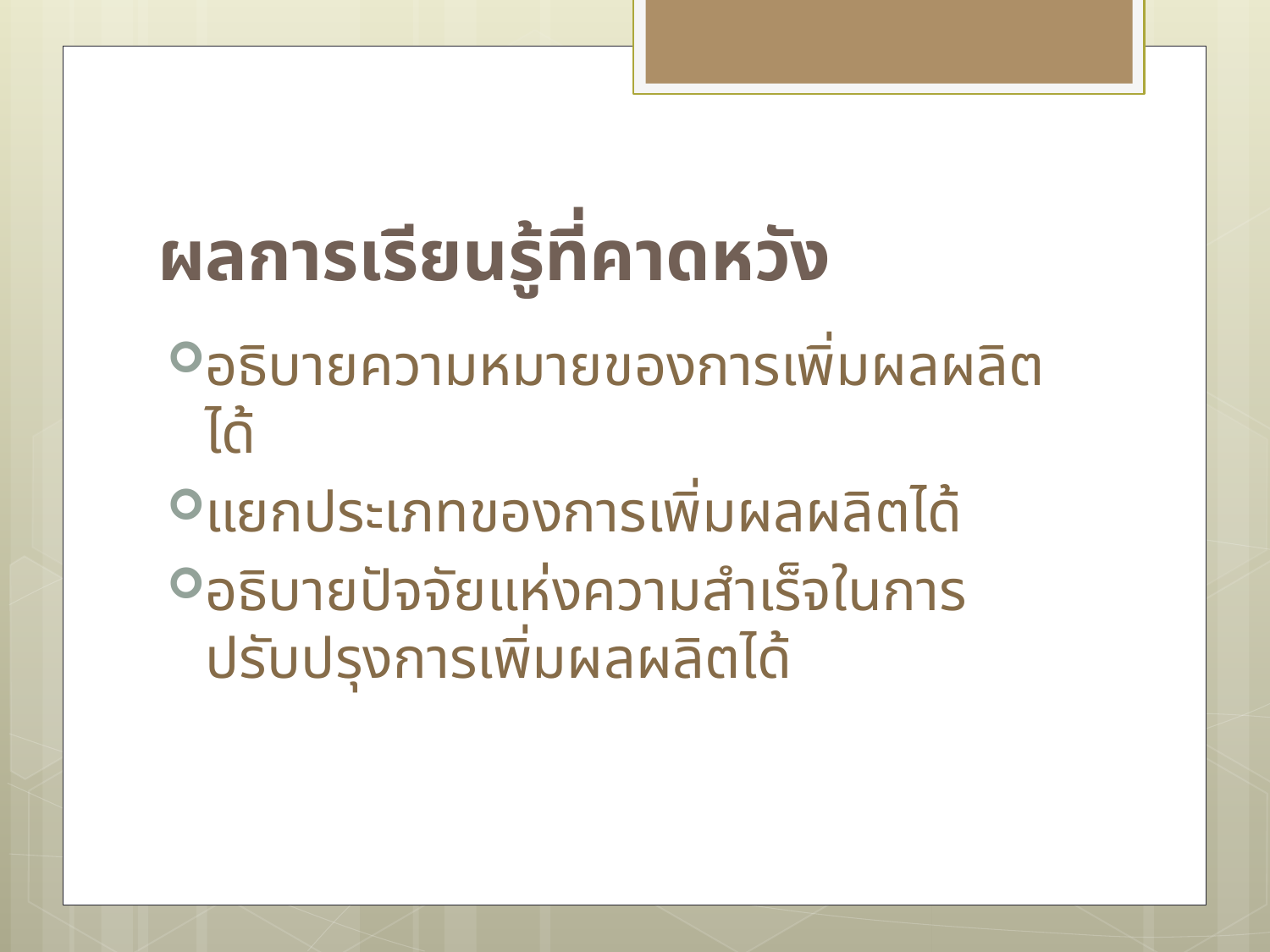

# ผลการเรียนรู้ที่คาดหวัง
อธิบายความหมายของการเพิ่มผลผลิตได้
แยกประเภทของการเพิ่มผลผลิตได้
อธิบายปัจจัยแห่งความสำเร็จในการปรับปรุงการเพิ่มผลผลิตได้